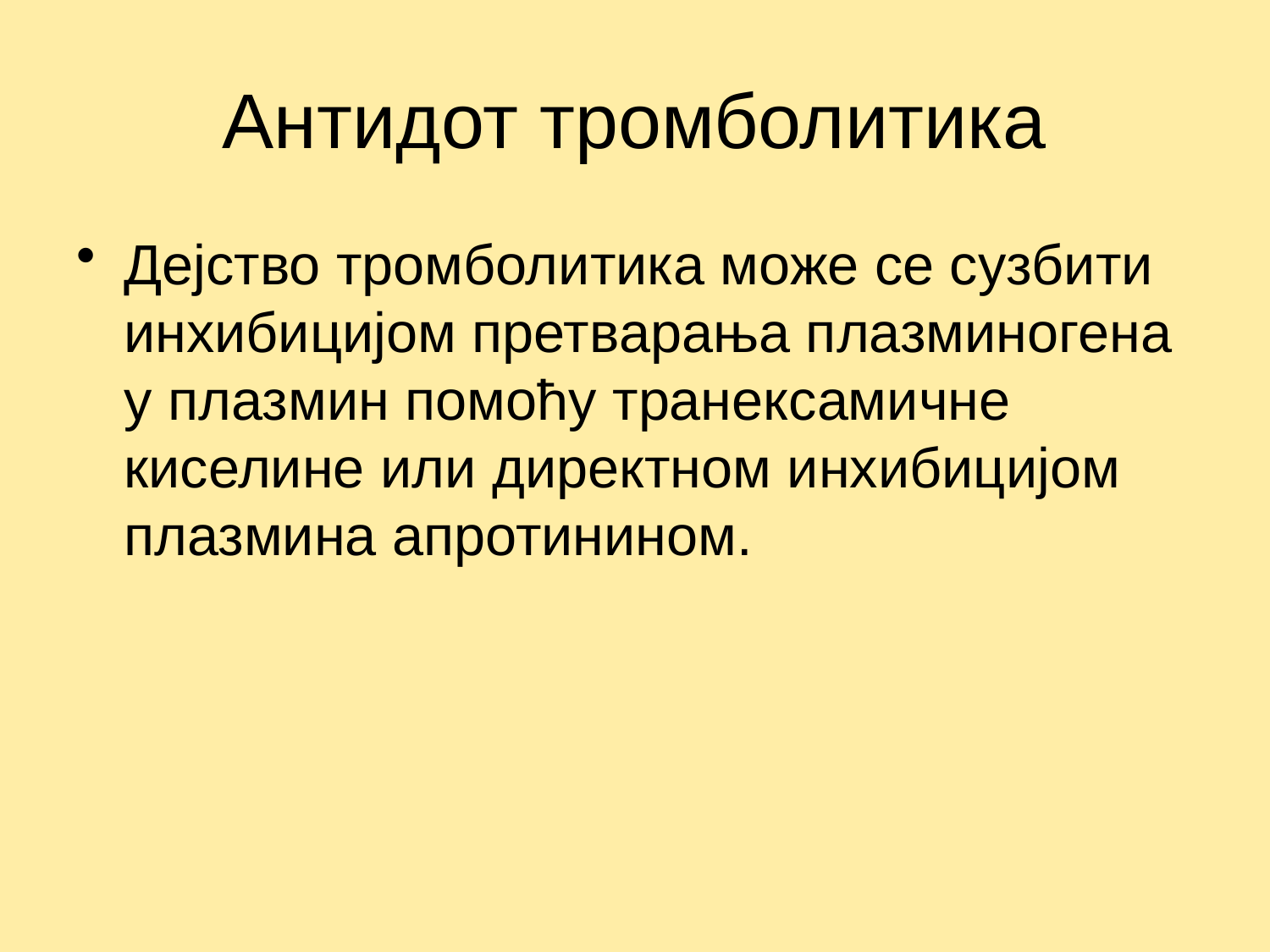

# Антидот тромболитика
Дејство тромболитика може се сузбити инхибицијом претварања плазминогена у плазмин помоћу транексамичне киселине или директном инхибицијом плазмина апротинином.